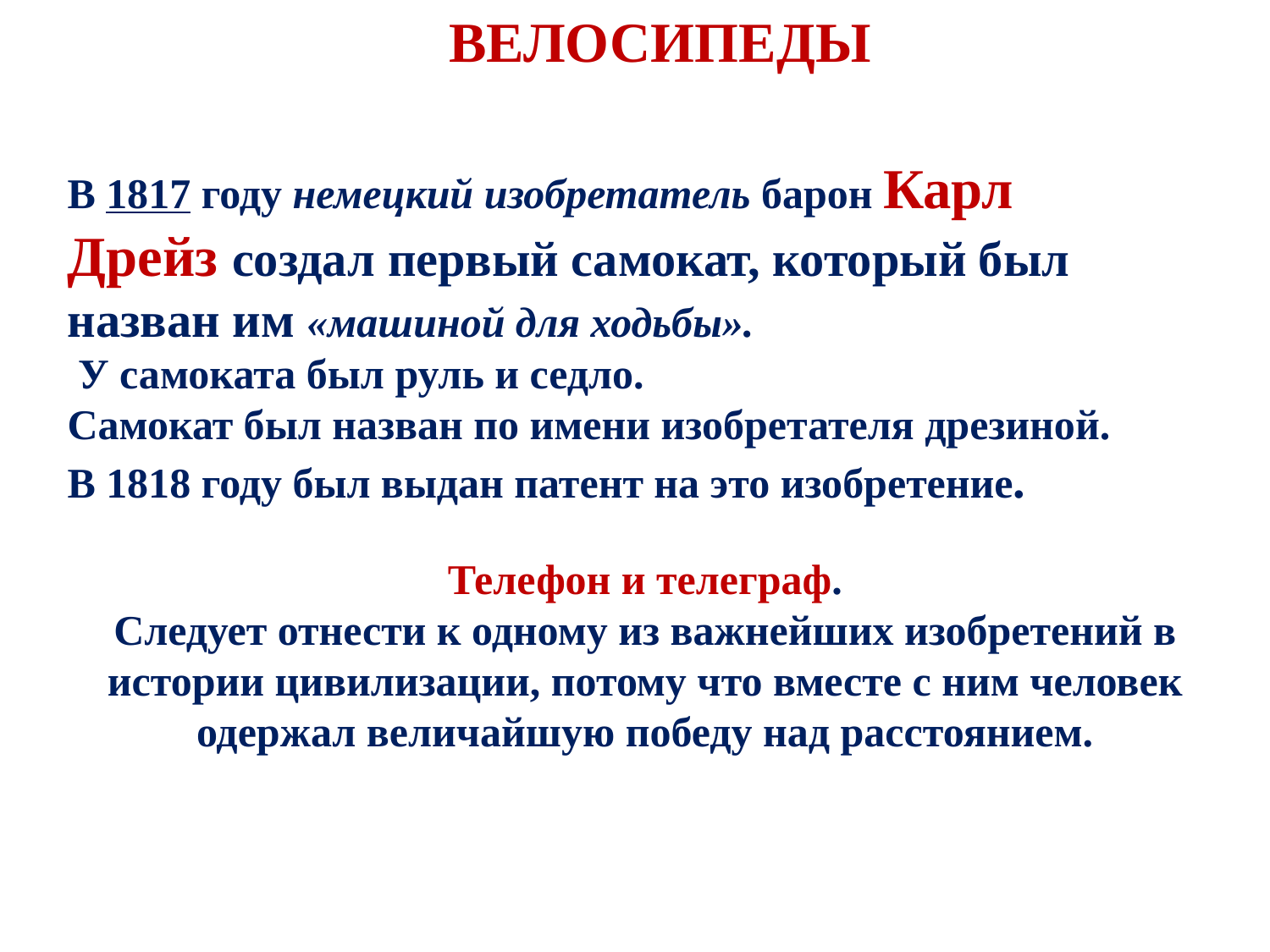

ВЕЛОСИПЕДЫ
В 1817 году немецкий изобретатель барон Карл Дрейз создал первый самокат, который был назван им «машиной для ходьбы».
 У самоката был руль и седло.
Самокат был назван по имени изобретателя дрезиной.
В 1818 году был выдан патент на это изобретение.

Телефон и телеграф.
Следует отнести к одному из важнейших изобретений в истории цивилизации, потому что вместе с ним человек одержал величайшую победу над расстоянием.